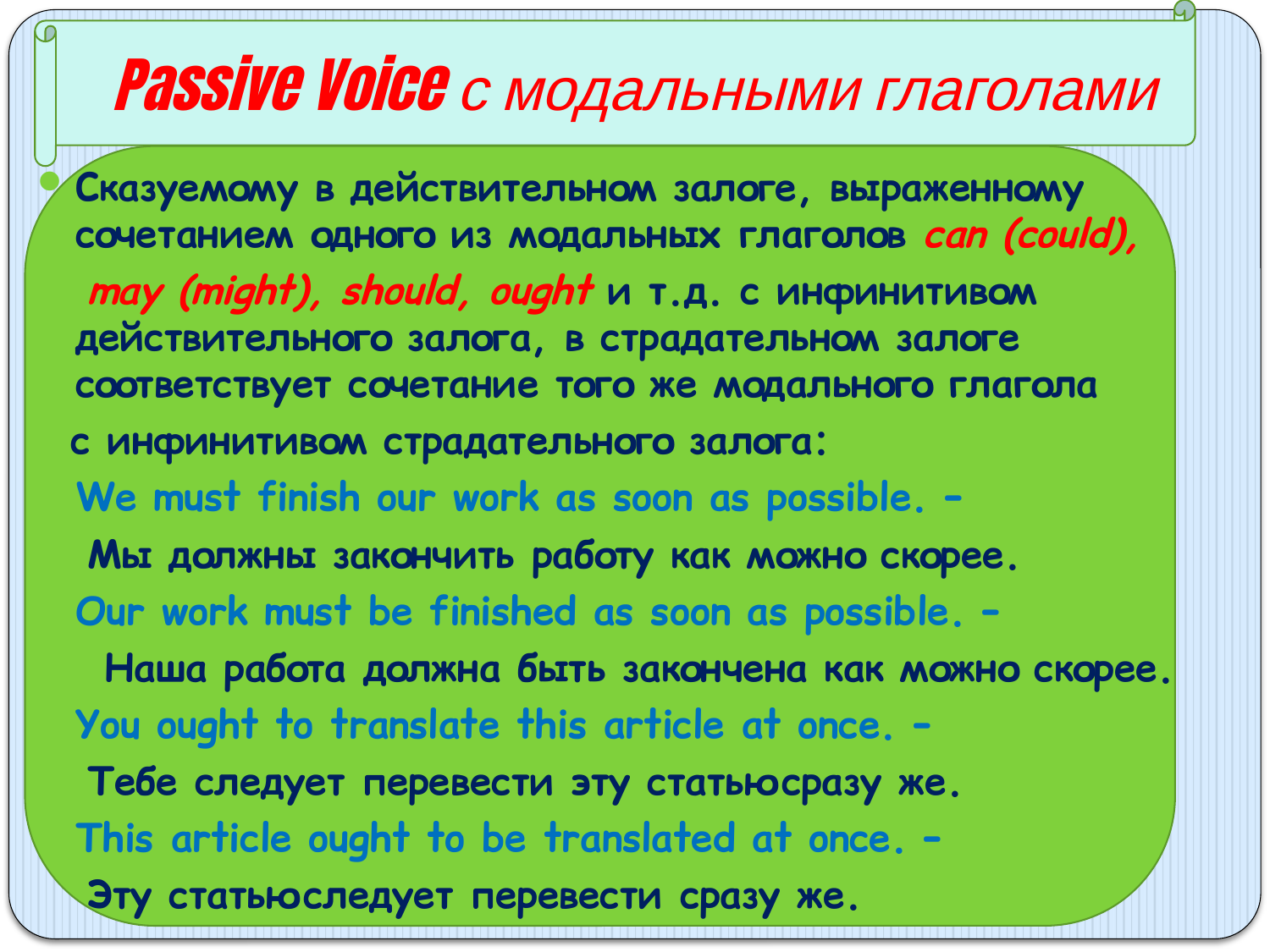

# Passive Voice с модальными глаголами

Сказуемому в действительном залоге, выраженному сочетанием одного из модальных глаголов can (could),
   may (might), should, ought и т.д. с инфинитивом действительного залога, в страдательном залоге соответствует сочетание того же модального глагола
  с инфинитивом страдательного залога:
We must finish our work as soon as possible. –
   Мы должны закончить работу как можно скорее.
Our work must be finished as soon as possible. –
    Наша работа должна быть закончена как можно скорее.
You ought to translate this article at once. –
   Тебе следует перевести эту статью сразу же.
This article ought to be translated at once. –
   Эту статью следует перевести сразу же.